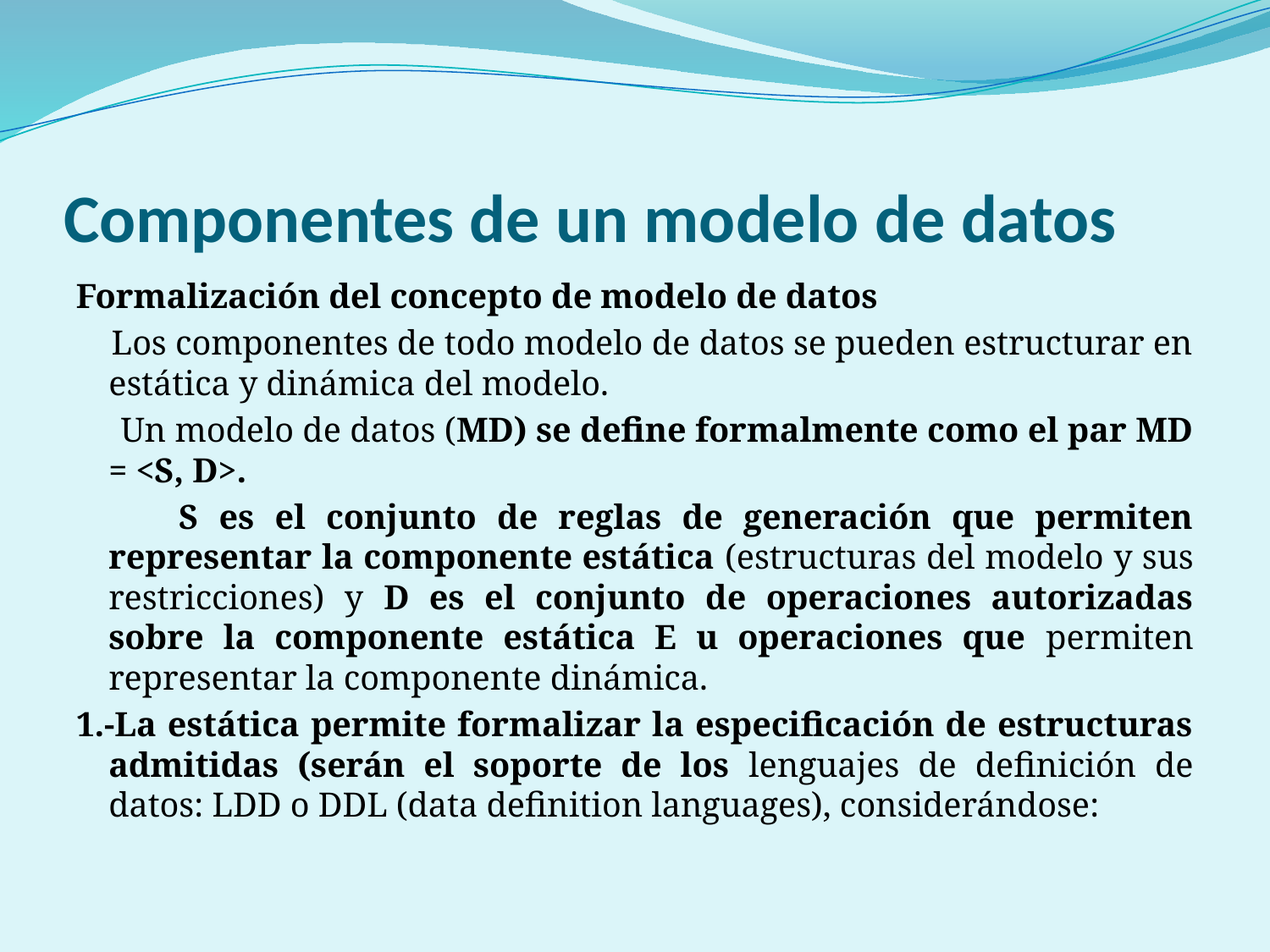

# Componentes de un modelo de datos
Formalización del concepto de modelo de datos
    Los componentes de todo modelo de datos se pueden estructurar en estática y dinámica del modelo.
     Un modelo de datos (MD) se define formalmente como el par MD = <S, D>.
     S es el conjunto de reglas de generación que permiten representar la componente estática (estructuras del modelo y sus restricciones) y D es el conjunto de operaciones autorizadas sobre la componente estática E u operaciones que permiten representar la componente dinámica.
1.-La estática permite formalizar la especificación de estructuras admitidas (serán el soporte de los lenguajes de definición de datos: LDD o DDL (data definition languages), considerándose: